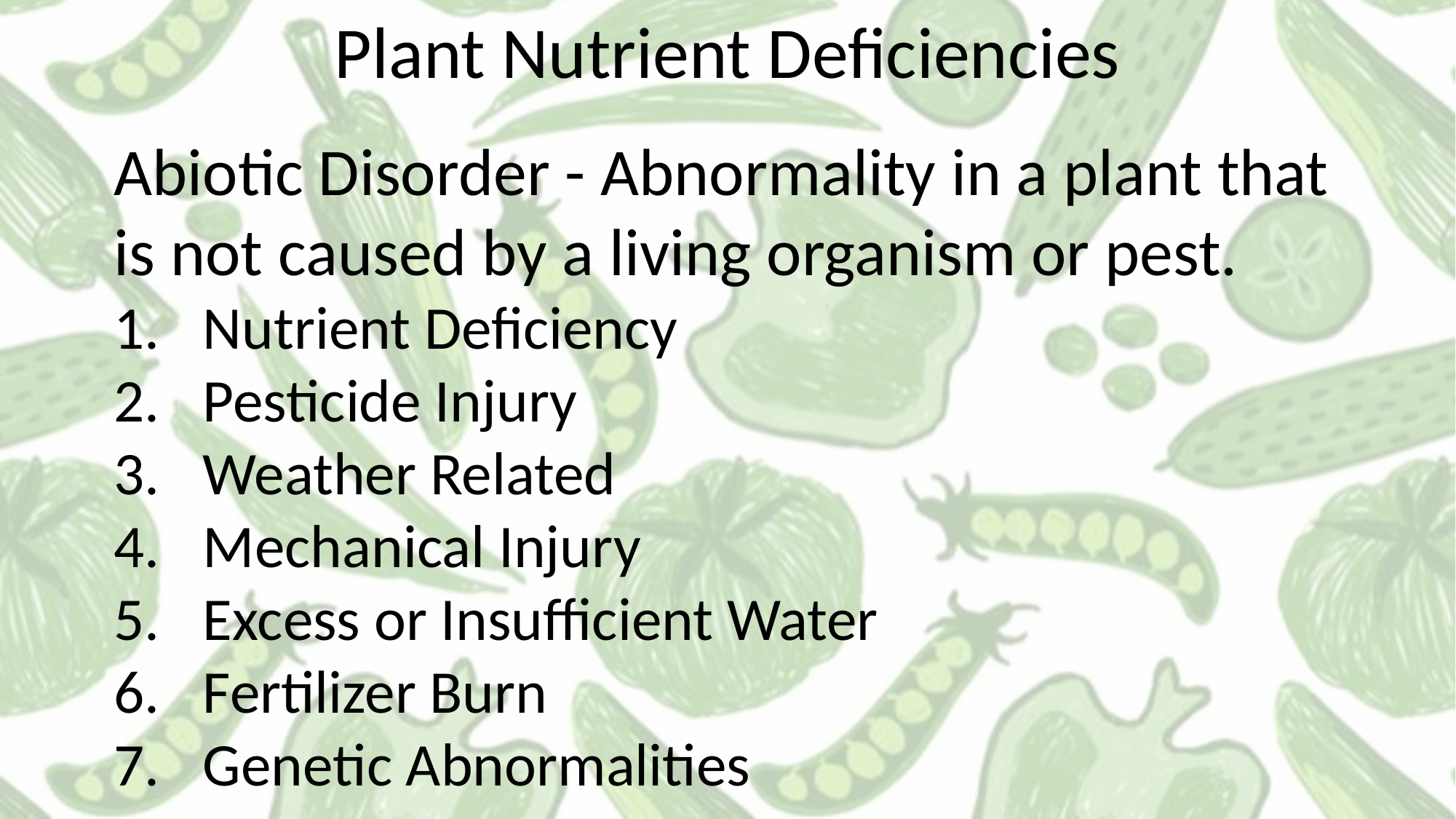

Plant Nutrient Deficiencies
Abiotic Disorder - Abnormality in a plant that is not caused by a living organism or pest.
Nutrient Deficiency
Pesticide Injury
Weather Related
Mechanical Injury
Excess or Insufficient Water
Fertilizer Burn
Genetic Abnormalities